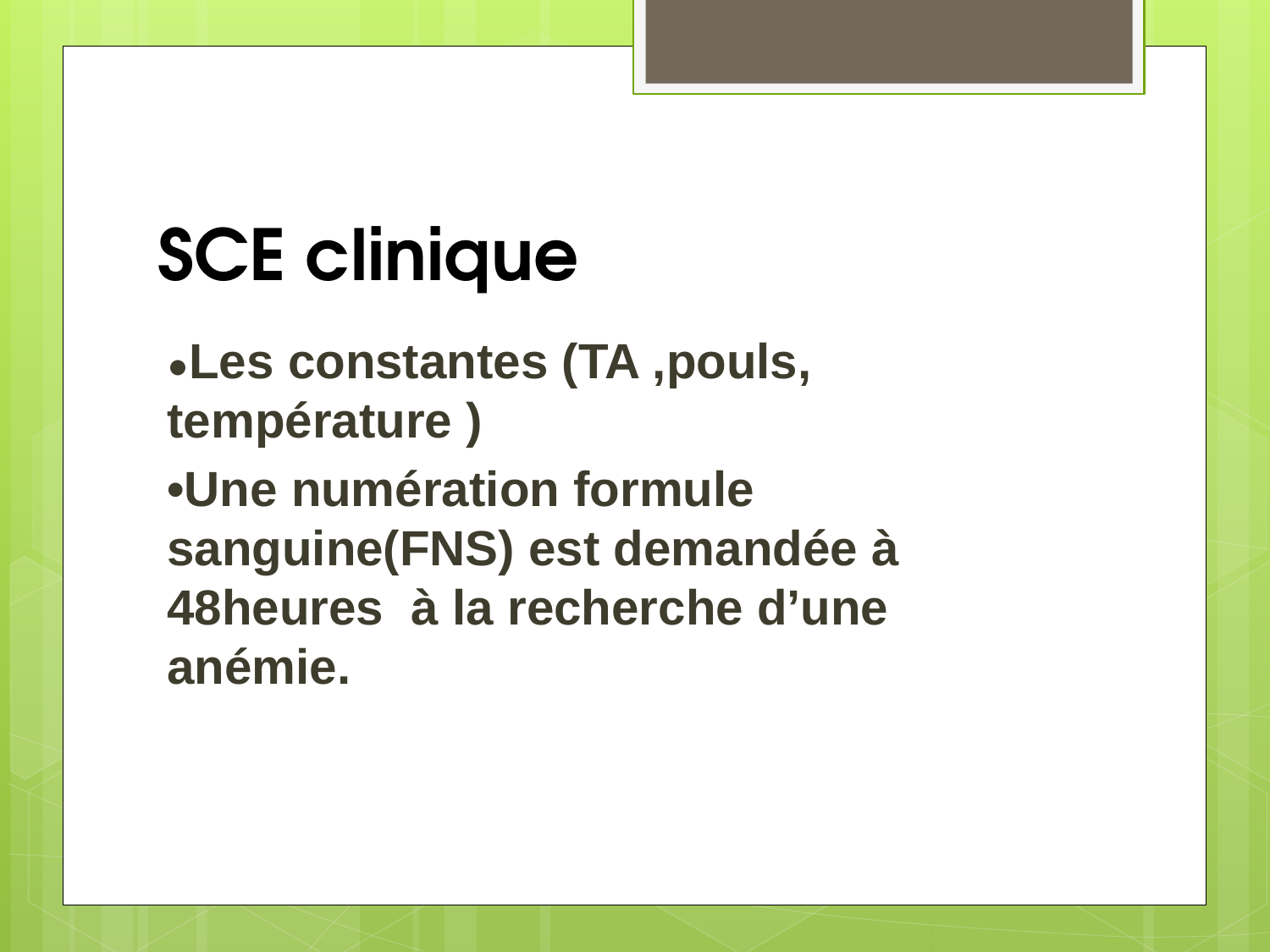

# SCE clinique
•Les constantes (TA ,pouls, température )
•Une numération formule  sanguine(FNS) est demandée à 48heures  à la recherche d’une anémie.